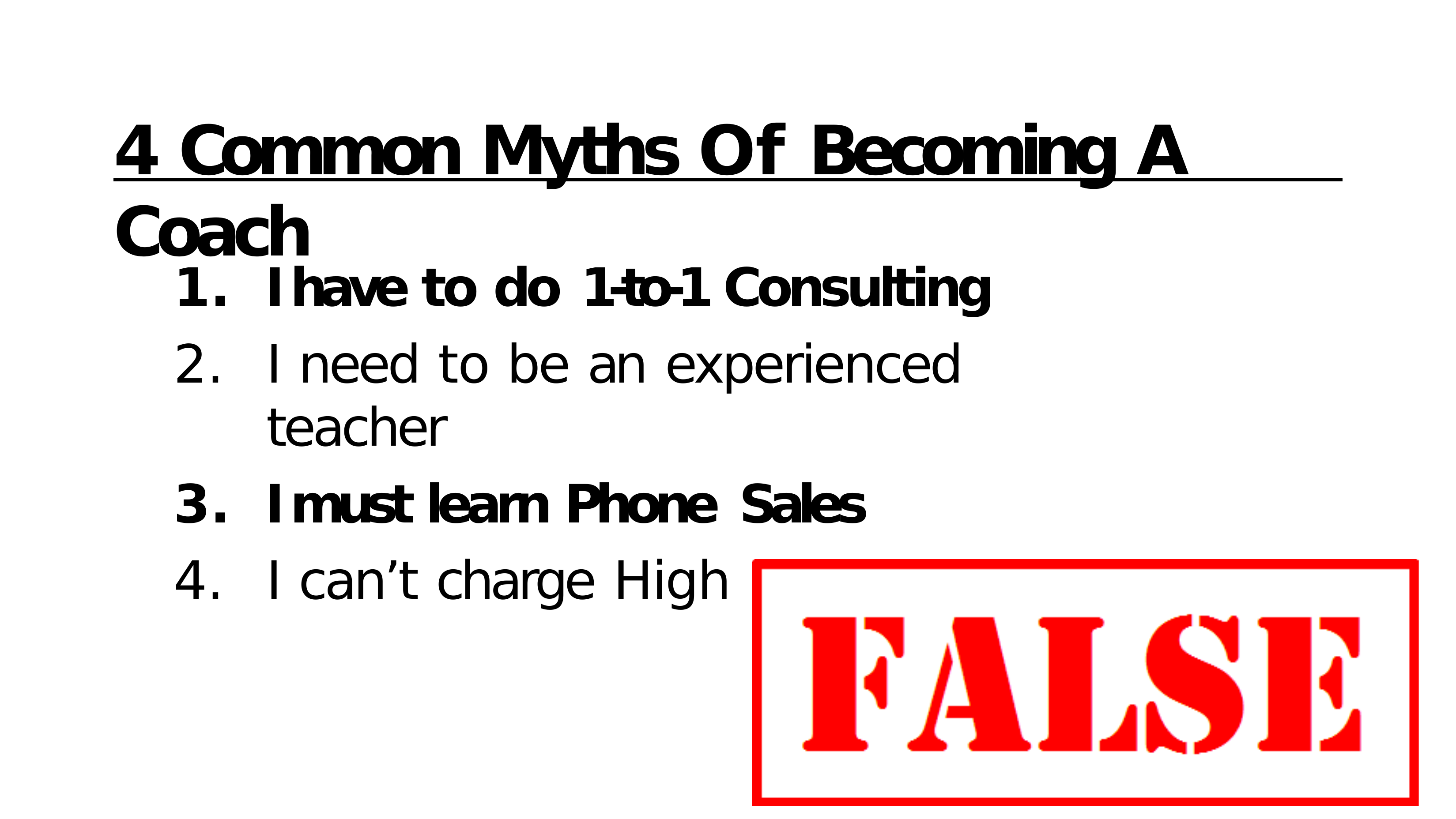

# 4 Common Myths Of Becoming A Coach

I have to do 1-to-1 Consulting
I need to be an experienced teacher
I must learn Phone Sales
I can’t charge High Fee’s